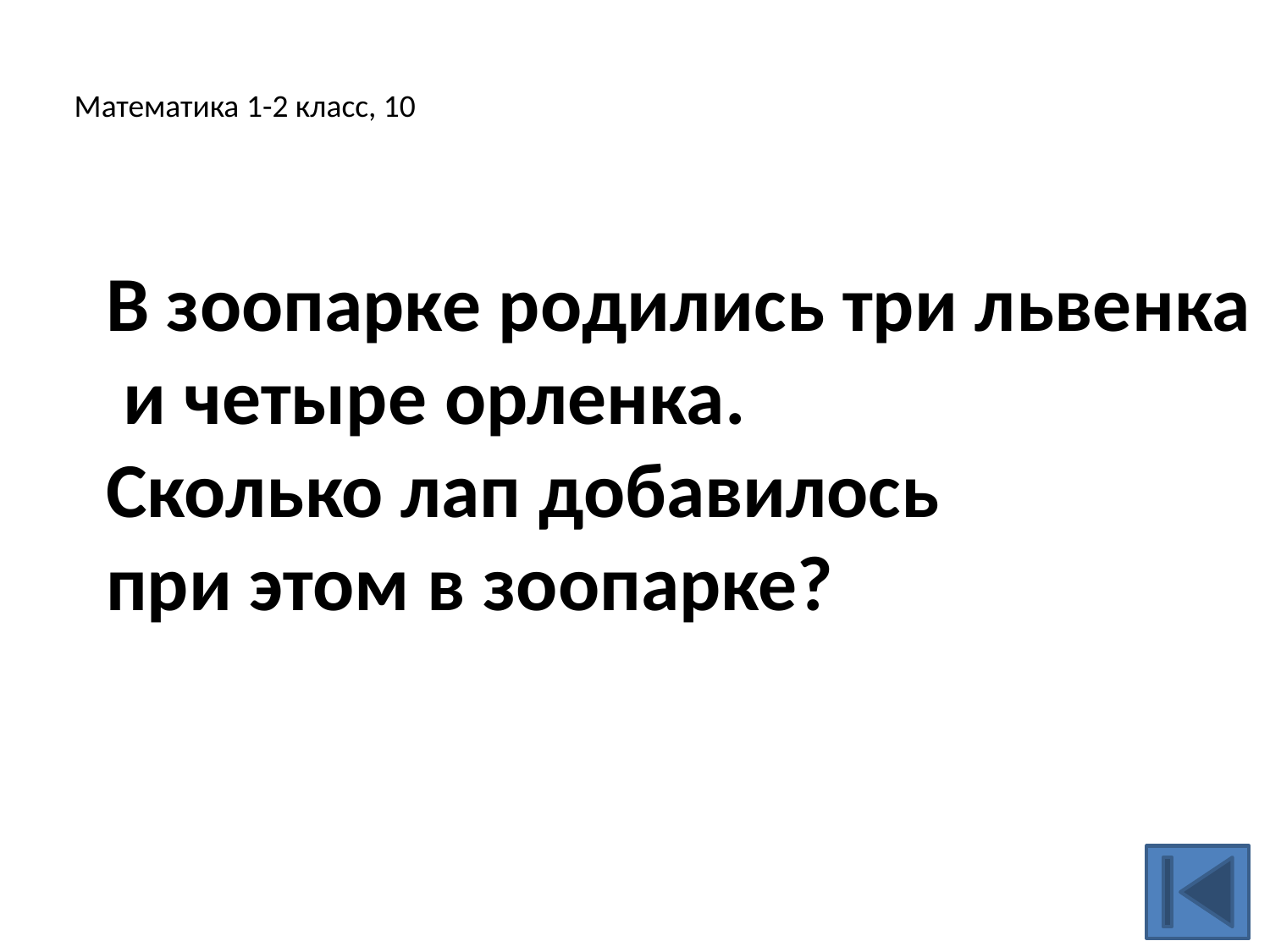

Математика 1-2 класс, 10
В зоопарке родились три львенка
 и четыре орленка.
Сколько лап добавилось
при этом в зоопарке?